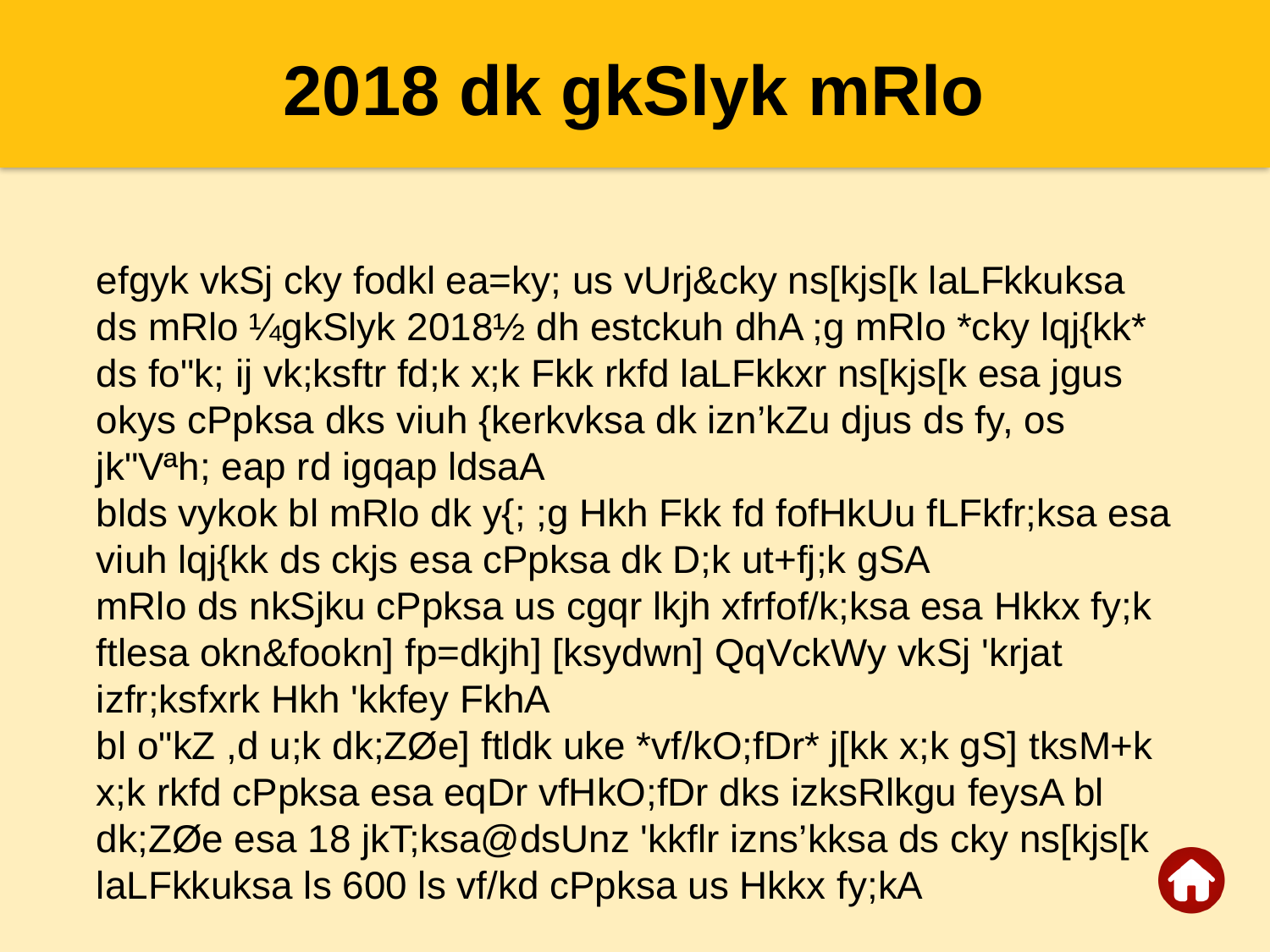

2018 dk gkSlyk mRlo
efgyk vkSj cky fodkl ea=ky; us vUrj&cky ns[kjs[k laLFkkuksa ds mRlo ¼gkSlyk 2018½ dh estckuh dhA ;g mRlo *cky lqj{kk* ds fo"k; ij vk;ksftr fd;k x;k Fkk rkfd laLFkkxr ns[kjs[k esa jgus okys cPpksa dks viuh {kerkvksa dk izn’kZu djus ds fy, os jk"Vªh; eap rd igqap ldsaA
blds vykok bl mRlo dk y{; ;g Hkh Fkk fd fofHkUu fLFkfr;ksa esa viuh lqj{kk ds ckjs esa cPpksa dk D;k ut+fj;k gSA
mRlo ds nkSjku cPpksa us cgqr lkjh xfrfof/k;ksa esa Hkkx fy;k ftlesa okn&fookn] fp=dkjh] [ksydwn] QqVckWy vkSj 'krjat izfr;ksfxrk Hkh 'kkfey FkhA
bl o"kZ ,d u;k dk;ZØe] ftldk uke *vf/kO;fDr* j[kk x;k gS] tksM+k x;k rkfd cPpksa esa eqDr vfHkO;fDr dks izksRlkgu feysA bl dk;ZØe esa 18 jkT;ksa@dsUnz 'kkflr izns’kksa ds cky ns[kjs[k laLFkkuksa ls 600 ls vf/kd cPpksa us Hkkx fy;kA